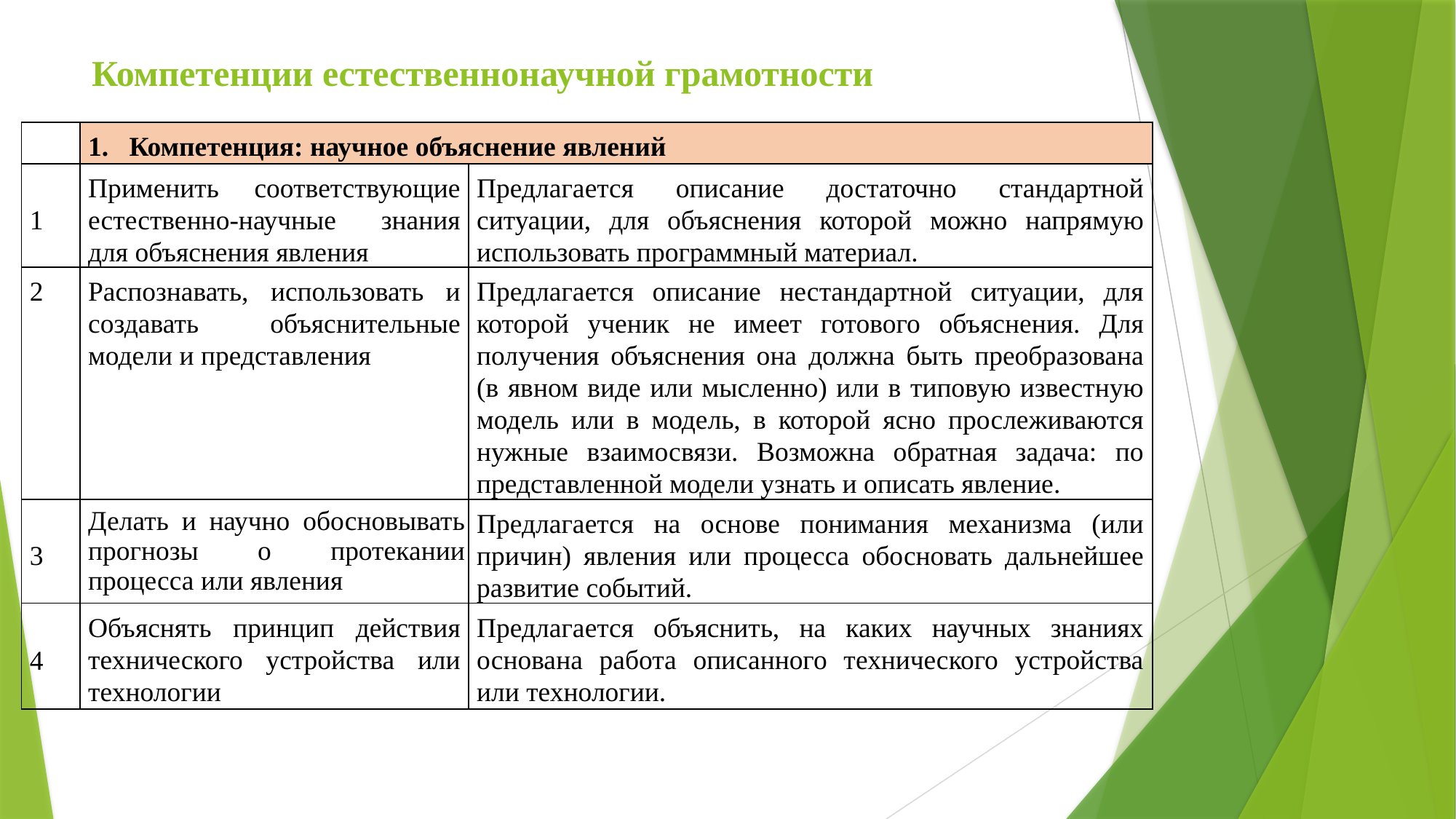

# Компетенции естественнонаучной грамотности
|  | Компетенция: научное объяснение явлений |  |
| --- | --- | --- |
| 1 | Применить соответствующие естественно-научные знания для объяснения явления | Предлагается описание достаточно стандартной ситуации, для объяснения которой можно напрямую использовать программный материал. |
| 2 | Распознавать, использовать и создавать объяснительные модели и представления | Предлагается описание нестандартной ситуации, для которой ученик не имеет готового объяснения. Для получения объяснения она должна быть преобразована (в явном виде или мысленно) или в типовую известную модель или в модель, в которой ясно прослеживаются нужные взаимосвязи. Возможна обратная задача: по представленной модели узнать и описать явление. |
| 3 | Делать и научно обосновывать прогнозы о протекании процесса или явления | Предлагается на основе понимания механизма (или причин) явления или процесса обосновать дальнейшее развитие событий. |
| 4 | Объяснять принцип действия технического устройства или технологии | Предлагается объяснить, на каких научных знаниях основана работа описанного технического устройства или технологии. |